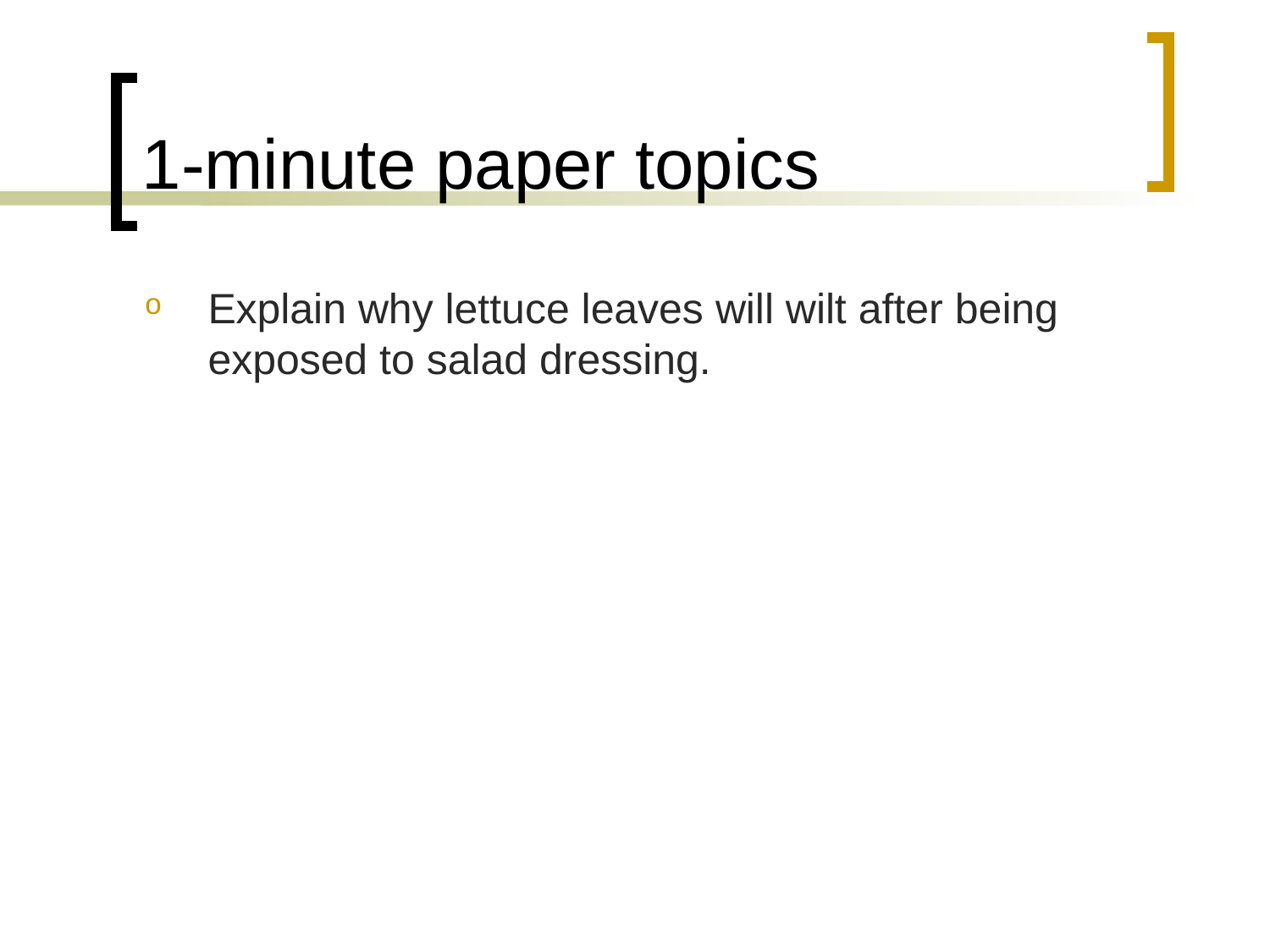

# 1-minute paper topics
Explain why lettuce leaves will wilt after being exposed to salad dressing.